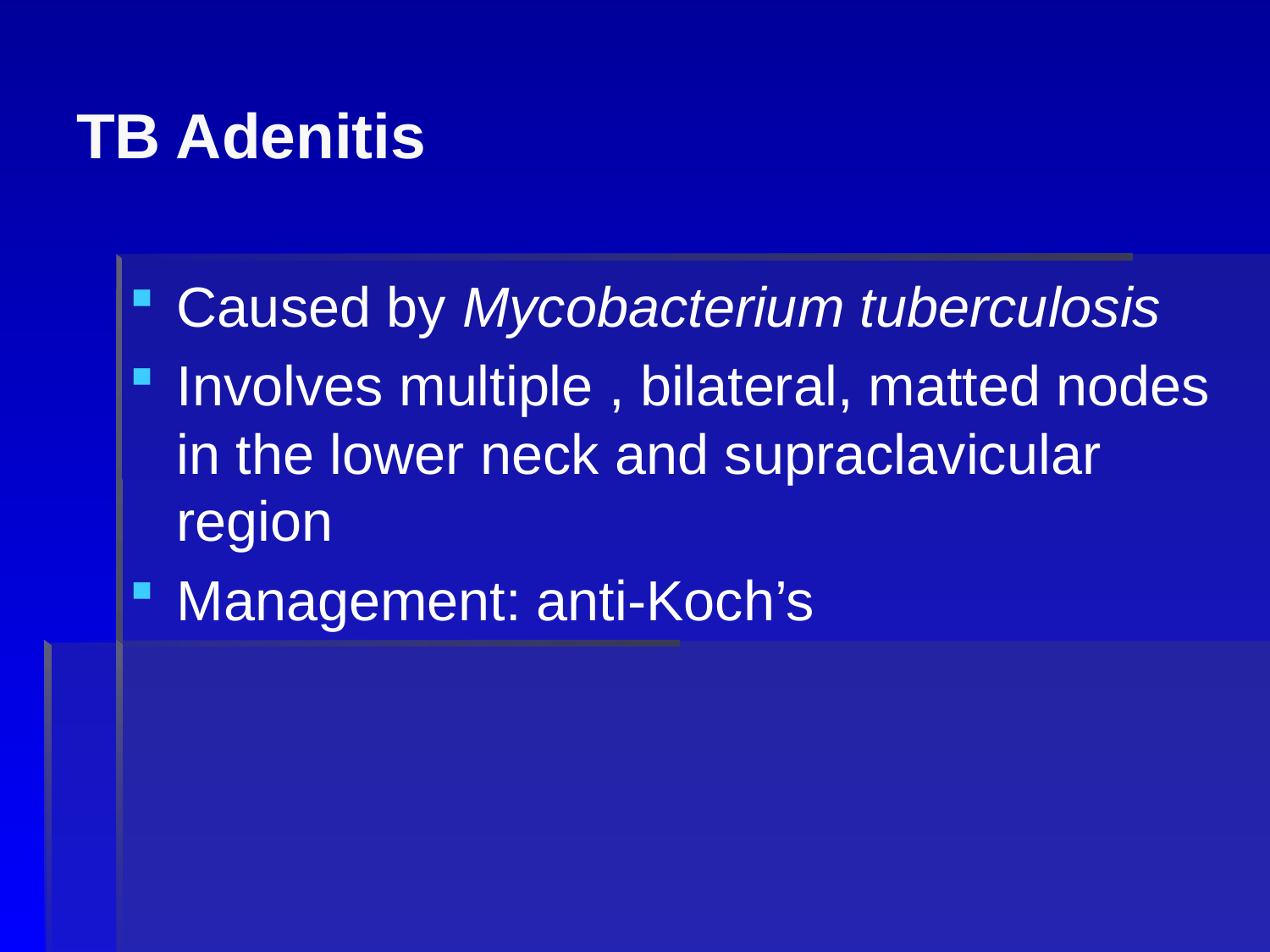

# TB Adenitis
Caused by Mycobacterium tuberculosis
Involves multiple , bilateral, matted nodes in the lower neck and supraclavicular region
Management: anti-Koch’s